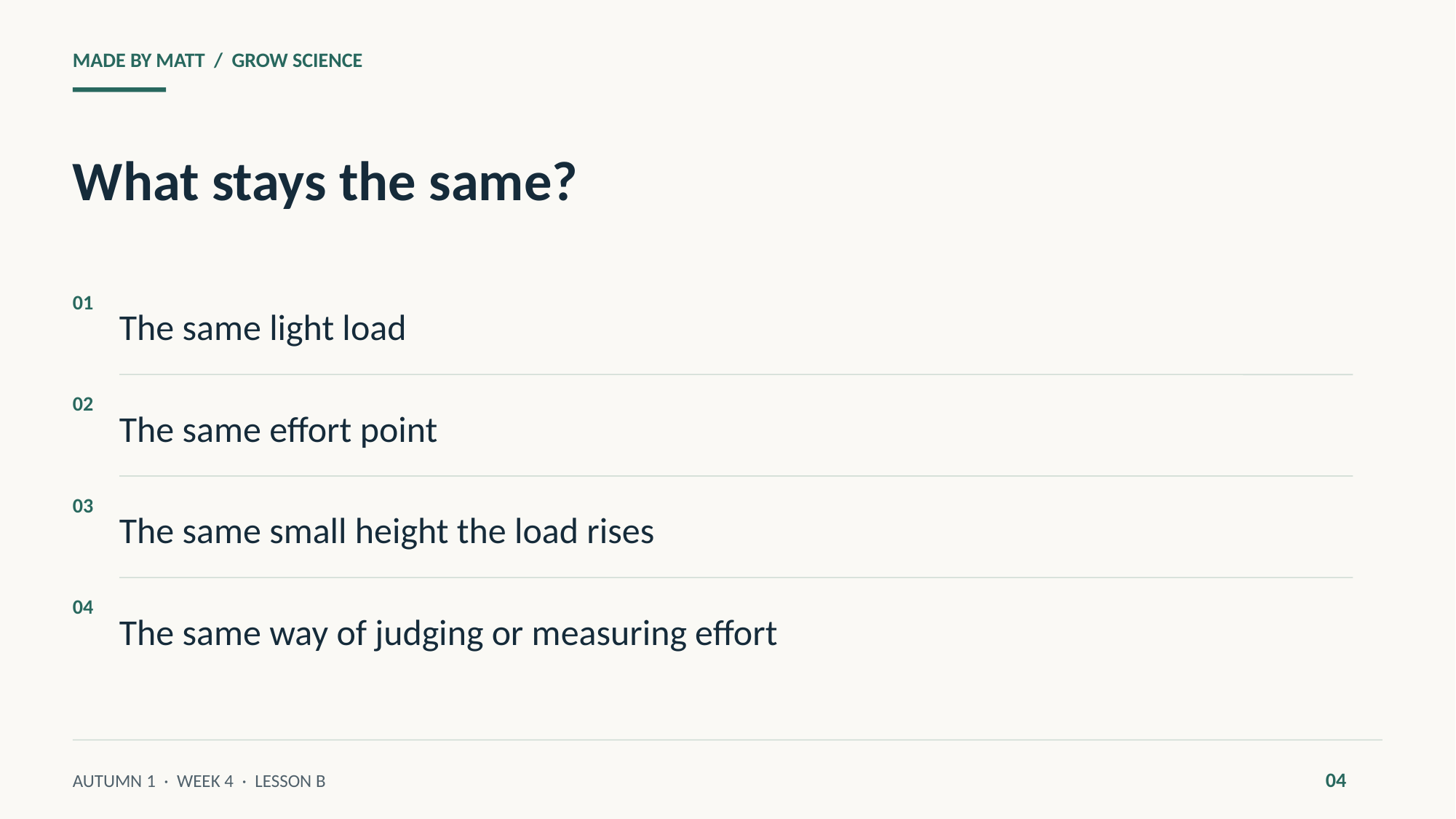

MADE BY MATT  /  GROW SCIENCE

What stays the same?
The same light load
01

The same effort point
02

The same small height the load rises
03

The same way of judging or measuring effort
04

04
AUTUMN 1  ·  WEEK 4  ·  LESSON B